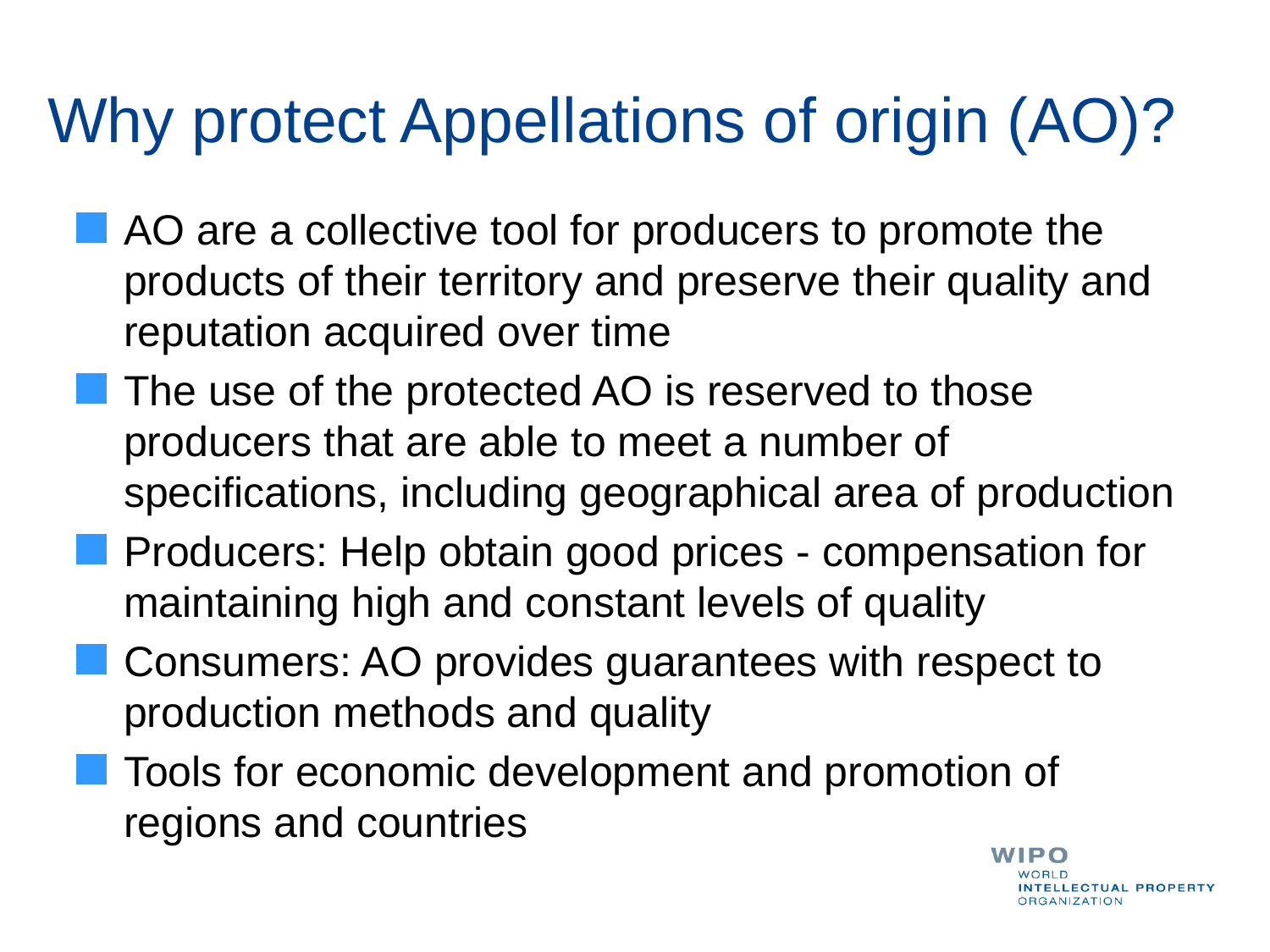

# Why protect Appellations of origin (AO)?
AO are a collective tool for producers to promote the products of their territory and preserve their quality and reputation acquired over time
The use of the protected AO is reserved to those producers that are able to meet a number of specifications, including geographical area of production
Producers: Help obtain good prices - compensation for maintaining high and constant levels of quality
Consumers: AO provides guarantees with respect to production methods and quality
Tools for economic development and promotion of regions and countries